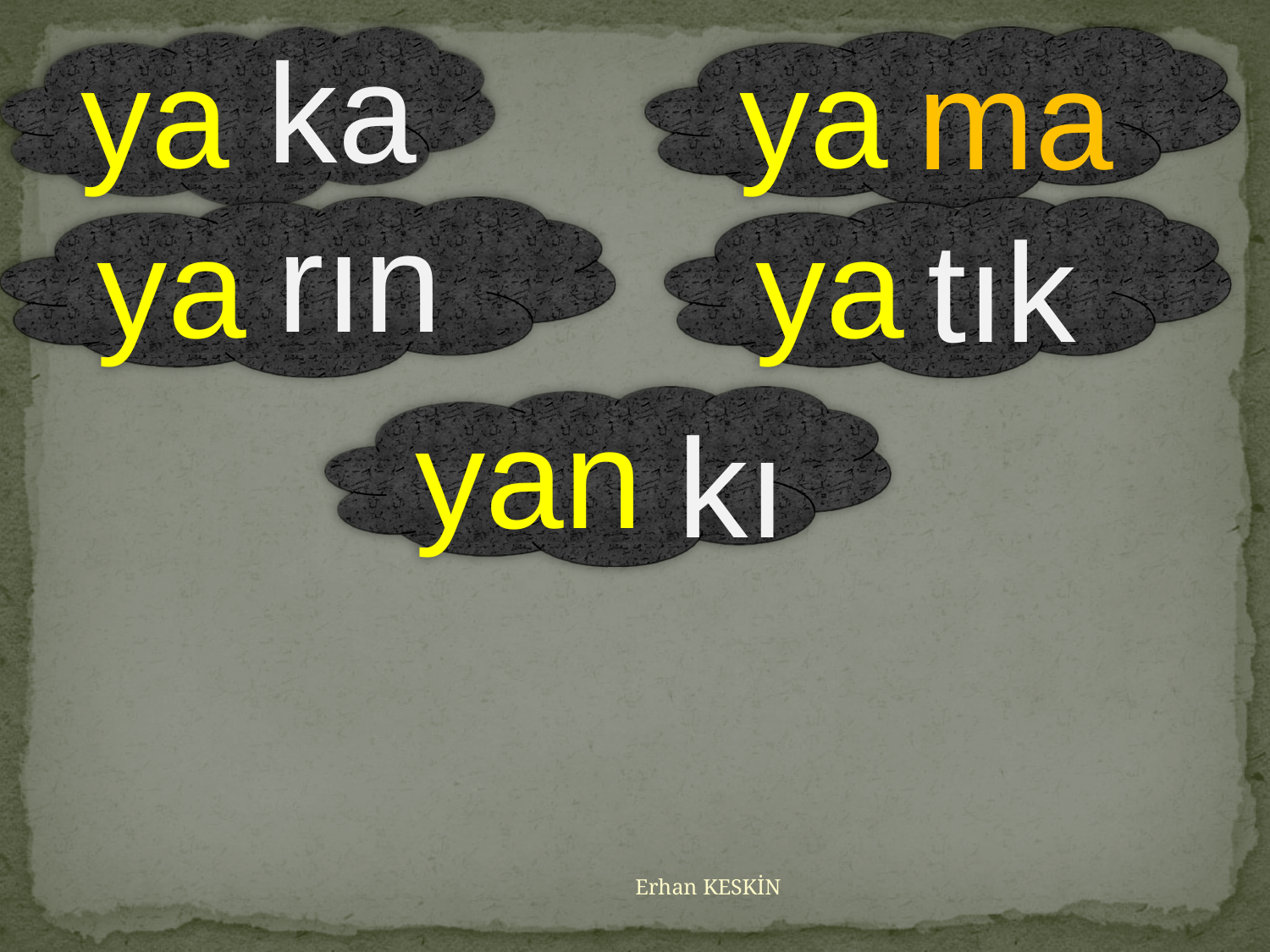

ya
ka
ya
ma
ya
rın
ya
tık
yan
kı
Erhan KESKİN